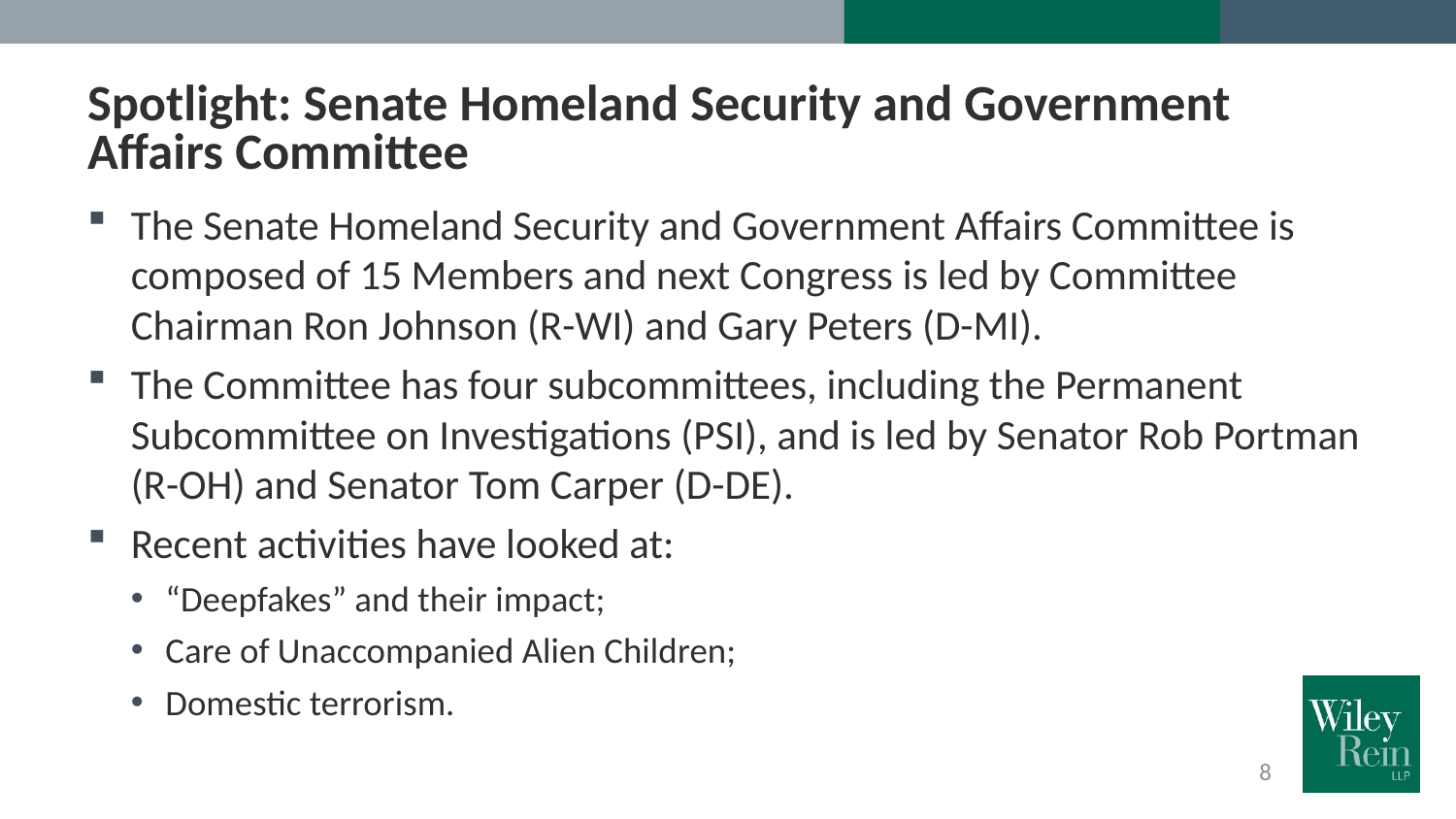

# Spotlight: Senate Homeland Security and Government Affairs Committee
The Senate Homeland Security and Government Affairs Committee is composed of 15 Members and next Congress is led by Committee Chairman Ron Johnson (R-WI) and Gary Peters (D-MI).
The Committee has four subcommittees, including the Permanent Subcommittee on Investigations (PSI), and is led by Senator Rob Portman (R-OH) and Senator Tom Carper (D-DE).
Recent activities have looked at:
“Deepfakes” and their impact;
Care of Unaccompanied Alien Children;
Domestic terrorism.

8